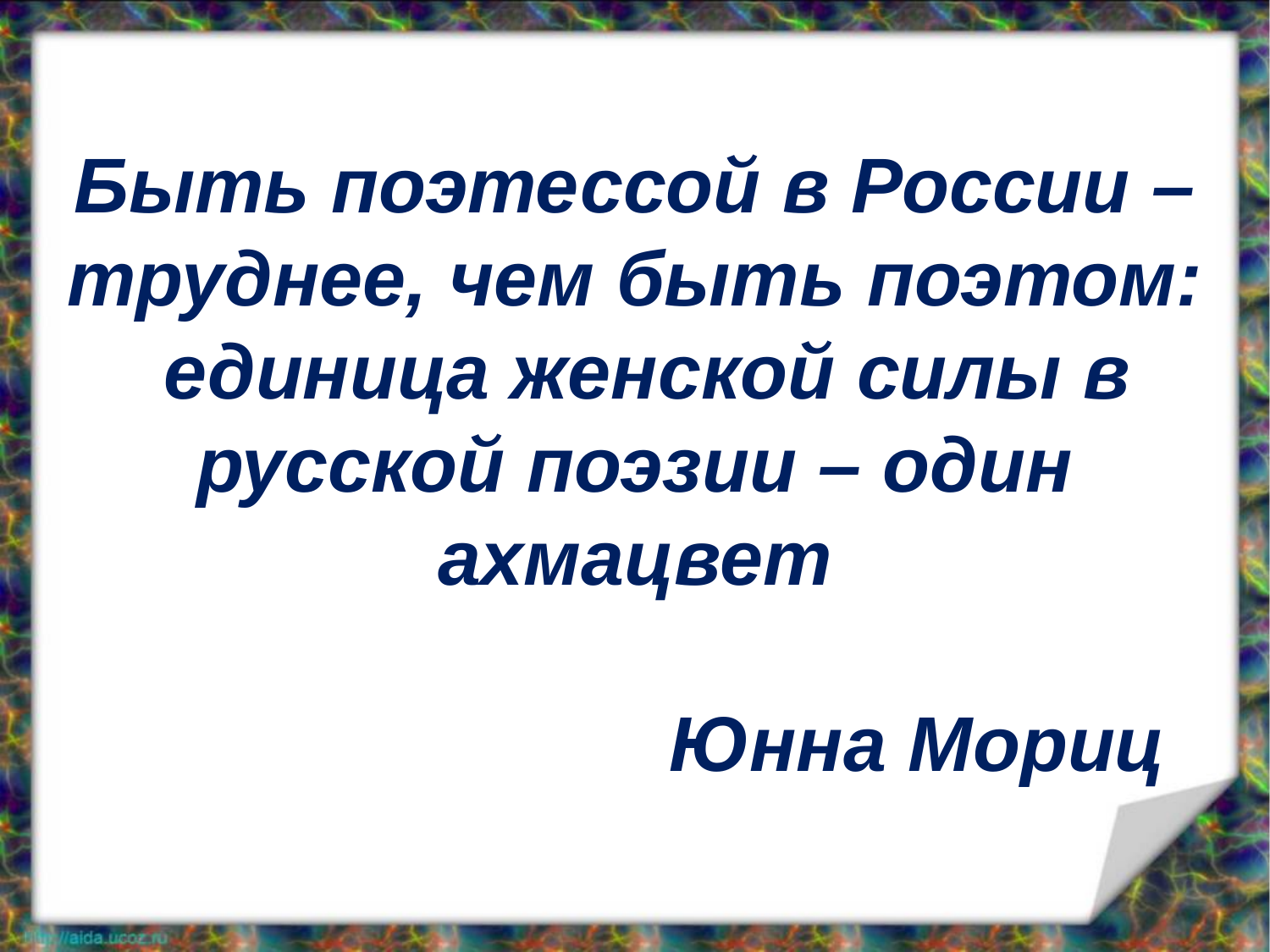

Быть поэтессой в России – труднее, чем быть поэтом:
единица женской силы в русской поэзии – один ахмацвет

                         Юнна Мориц